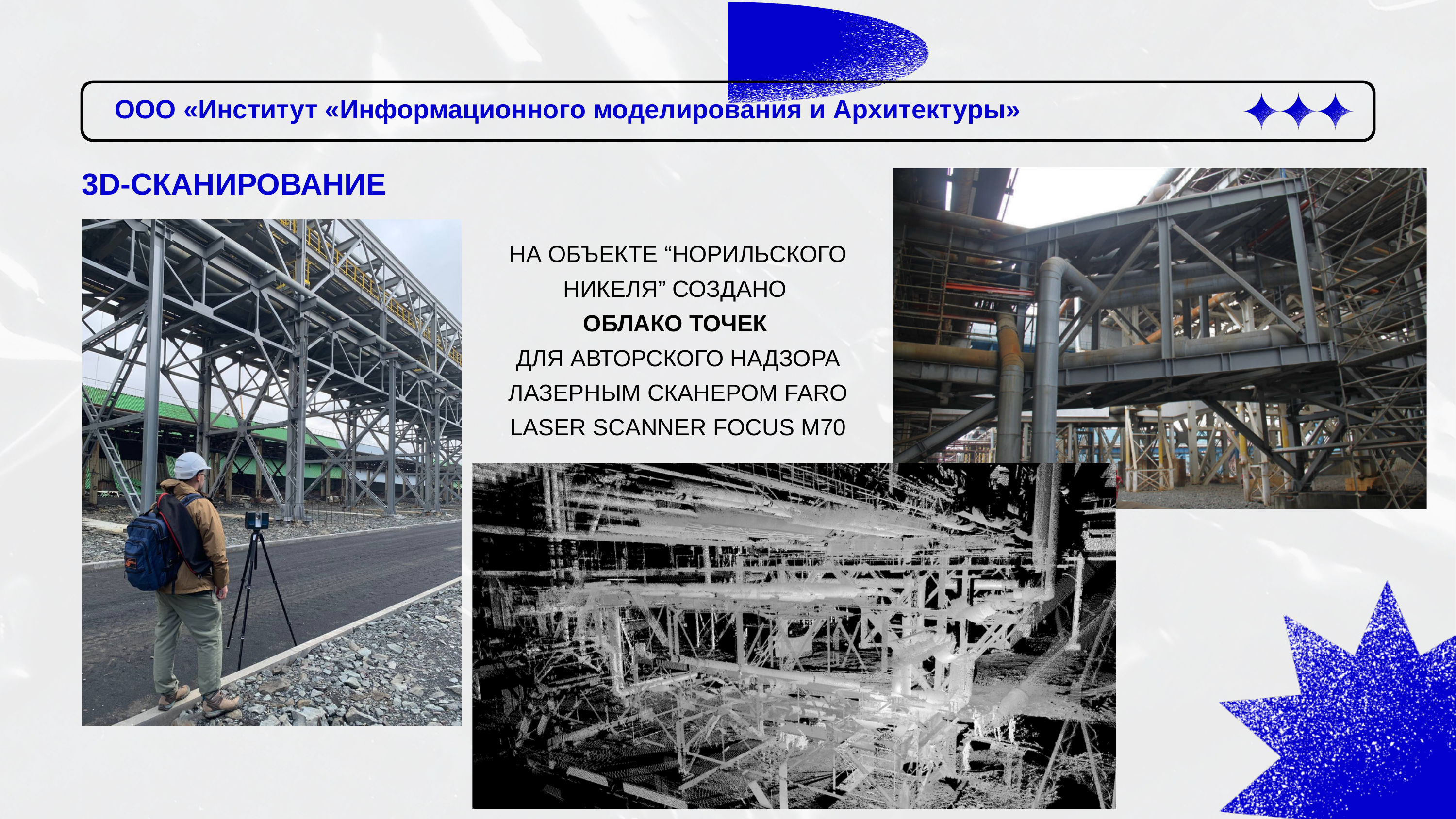

ООО «Институт «Информационного моделирования и Архитектуры»

3D-СКАНИРОВАНИЕ

НА ОБЪЕКТЕ “НОРИЛЬСКОГО НИКЕЛЯ” СОЗДАНО
ОБЛАКО ТОЧЕК
ДЛЯ АВТОРСКОГО НАДЗОРА ЛАЗЕРНЫМ СКАНЕРОМ FARO LASER SCANNER FOCUS M70